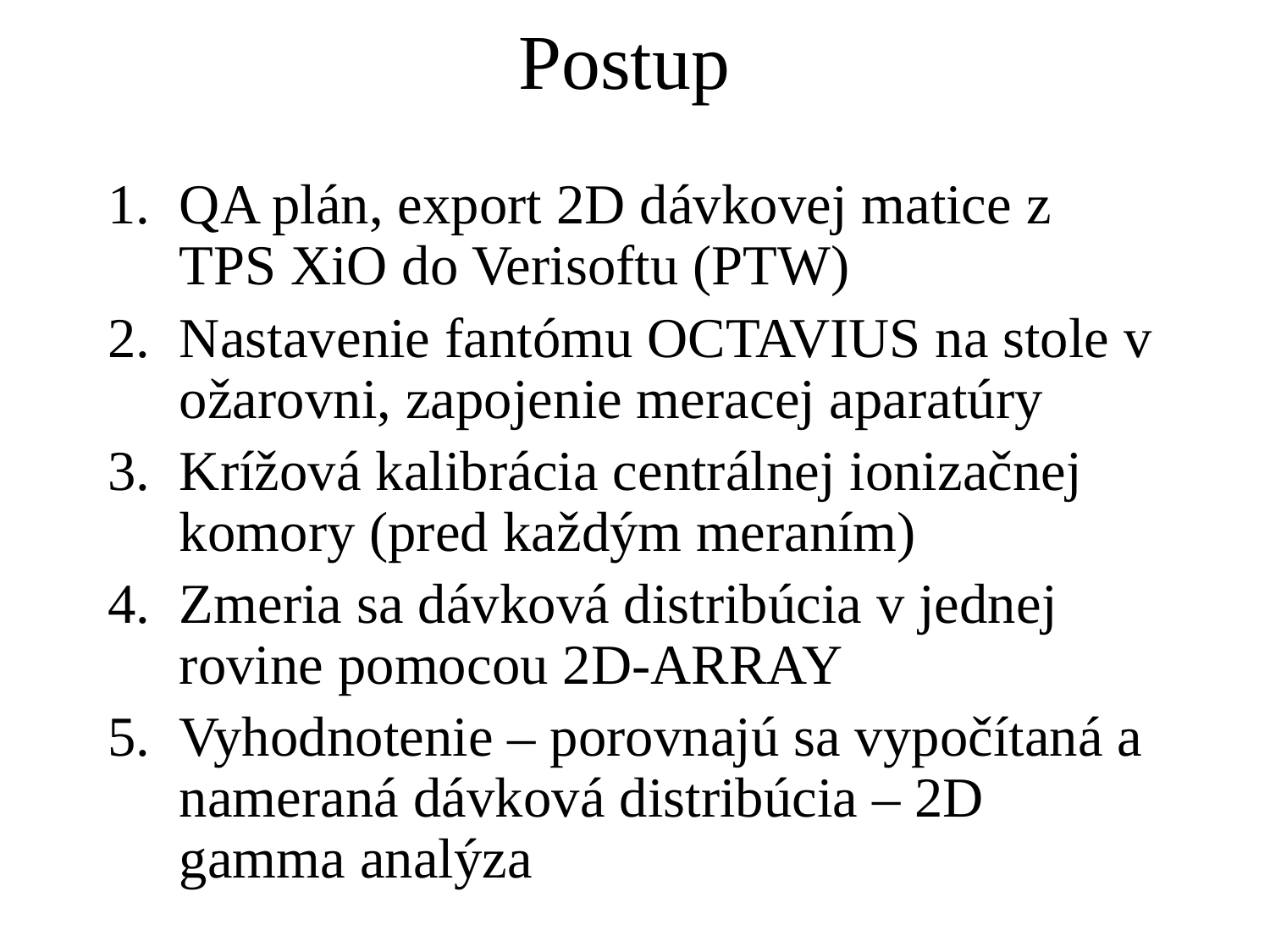

# Postup
QA plán, export 2D dávkovej matice z TPS XiO do Verisoftu (PTW)
Nastavenie fantómu OCTAVIUS na stole v ožarovni, zapojenie meracej aparatúry
Krížová kalibrácia centrálnej ionizačnej komory (pred každým meraním)
Zmeria sa dávková distribúcia v jednej rovine pomocou 2D-ARRAY
Vyhodnotenie – porovnajú sa vypočítaná a nameraná dávková distribúcia – 2D gamma analýza